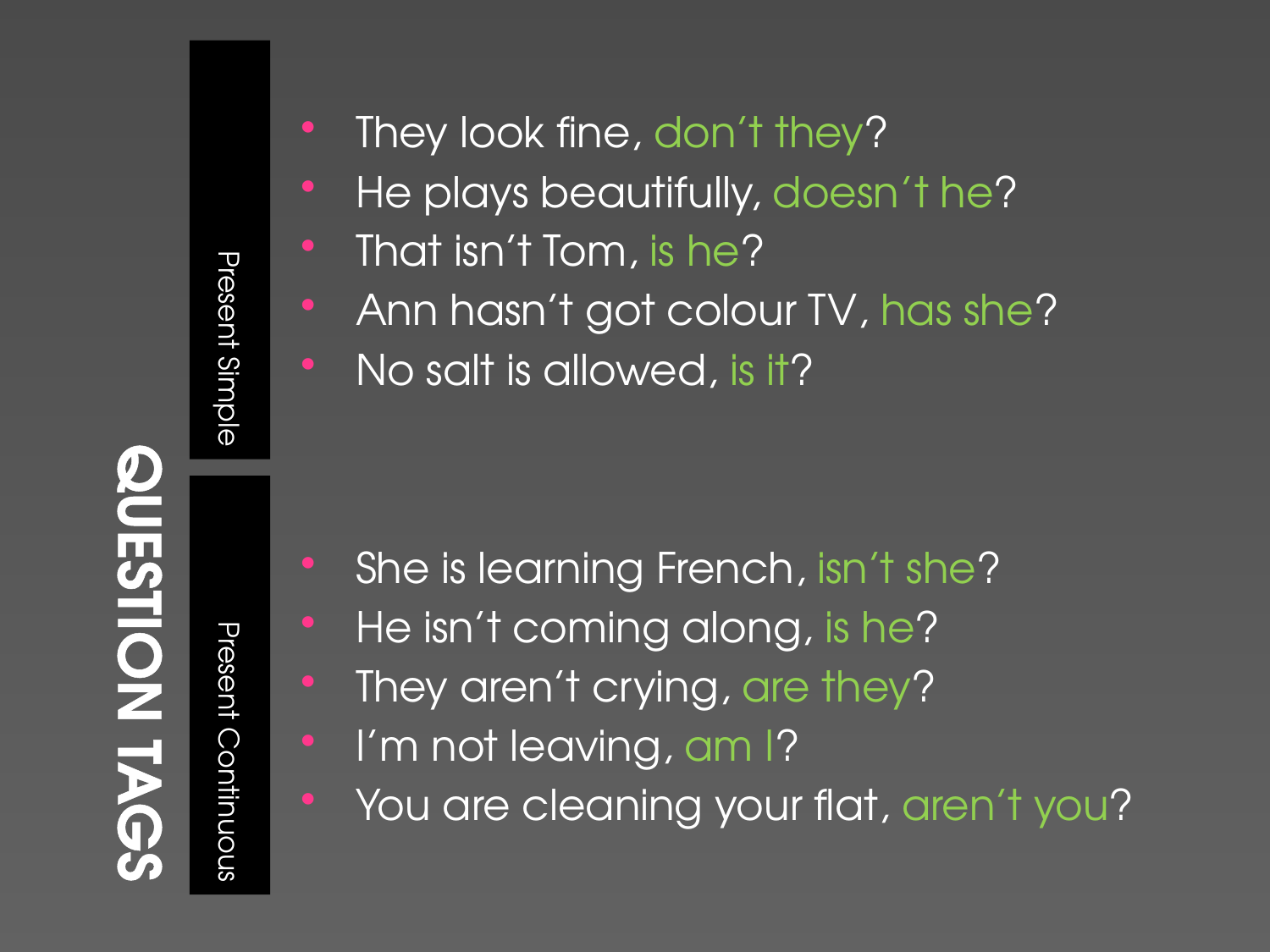

# QUESTION TAGS
Present Simple

They look fine, don’t they?
He plays beautifully, doesn’t he?
That isn’t Tom, is he?
Ann hasn’t got colour TV, has she?
No salt is allowed, is it?
Present Continuous

She is learning French, isn’t she?
He isn’t coming along, is he?
They aren’t crying, are they?
I’m not leaving, am I?
You are cleaning your flat, aren’t you?